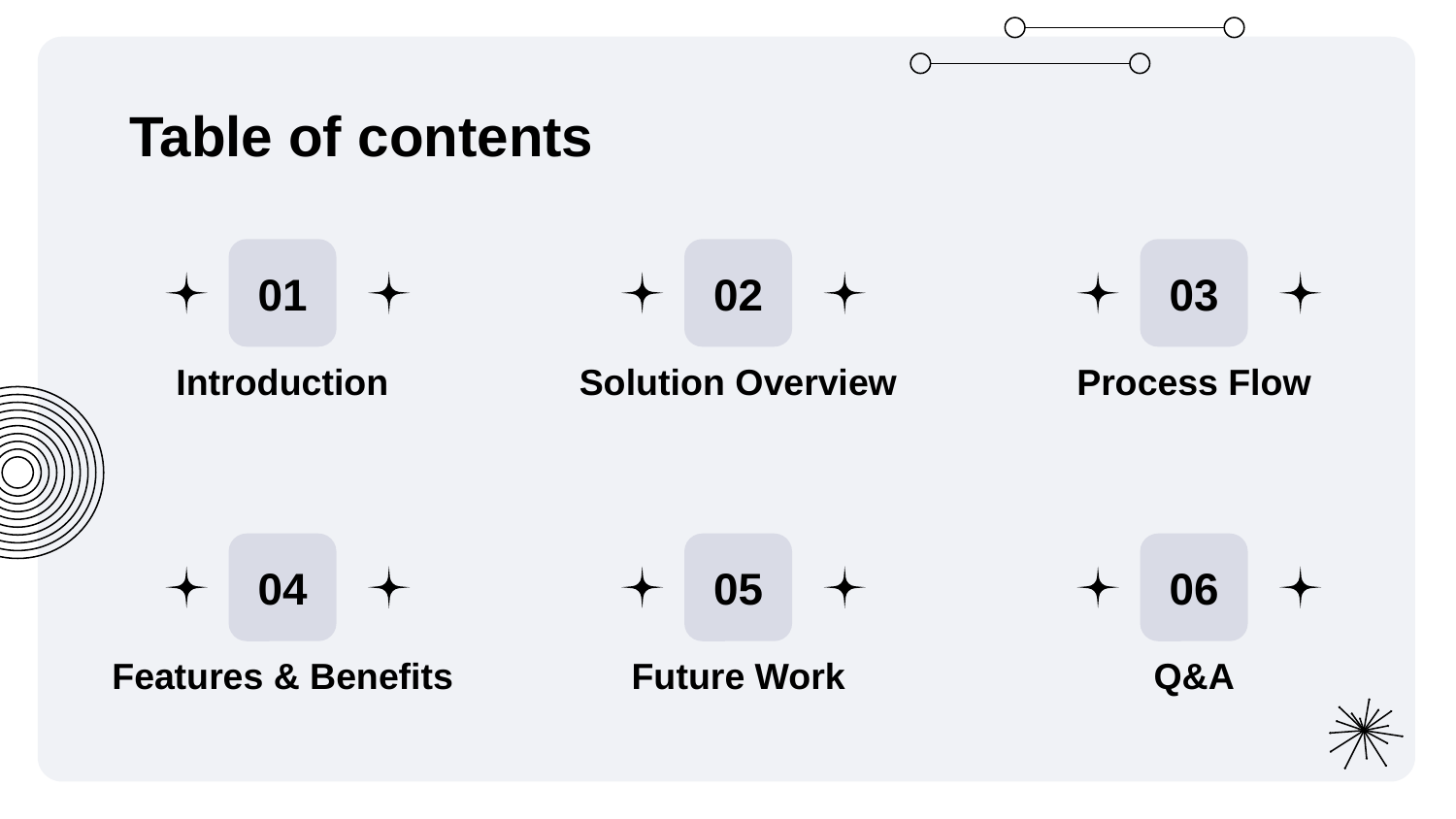

Table of contents

01
Introduction

02
Solution Overview

03
Process Flow

04
Features & Benefits

05
Future Work

06
Q&A